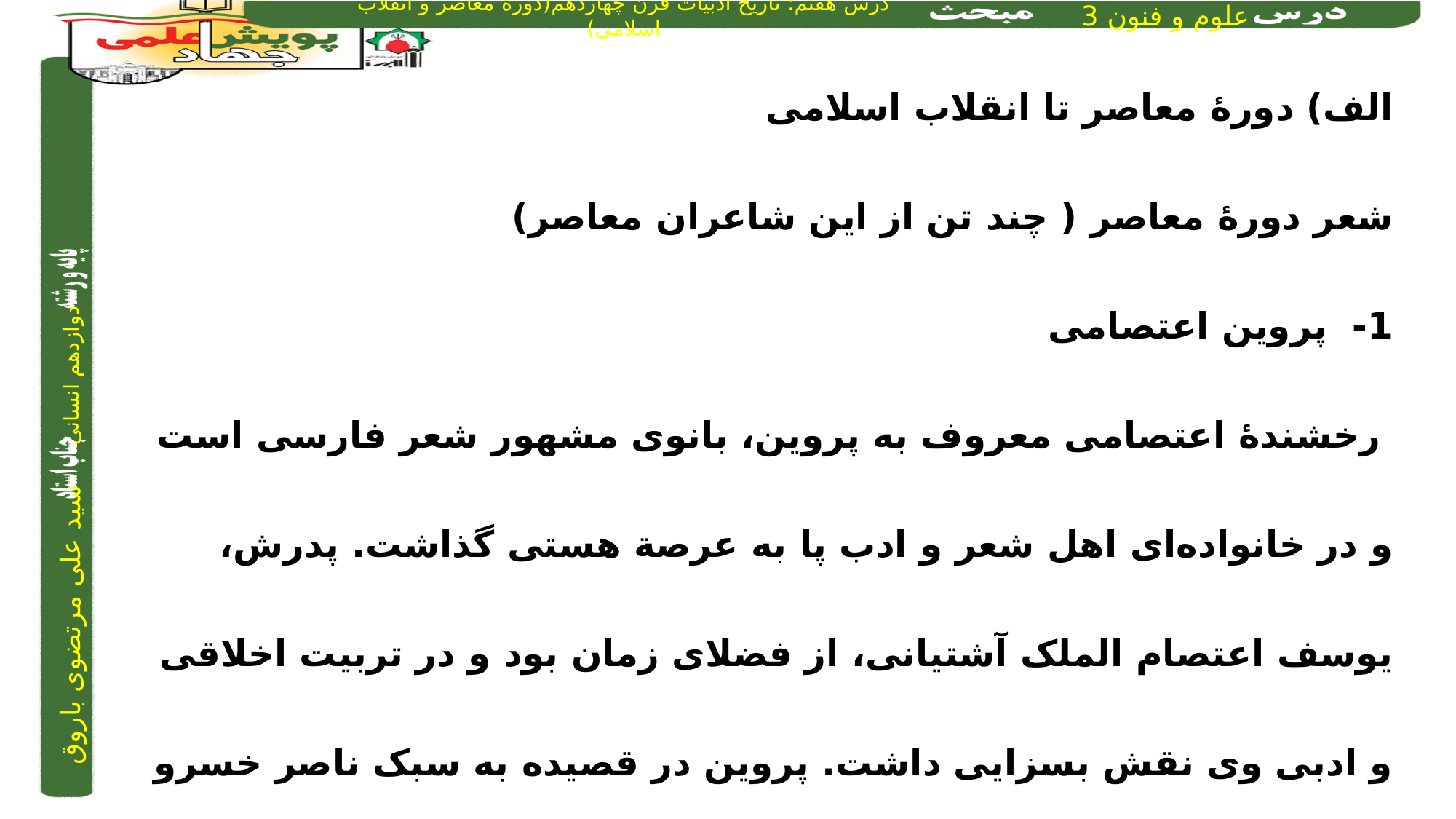

الف) دورۀ معاصر تا انقلاب اسلامی
شعر دورۀ معاصر ( چند تن از این شاعران معاصر)
1-  پروین اعتصامی
 رخشندۀ اعتصامی معروف به پروین، بانوی مشهور شعر فارسی است و در خانواده‌ای اهل شعر و ادب پا به عرصة هستی گذاشت. پدرش، یوسف اعتصام الملک آشتیانی، از فضلای زمان بود و در تربیت اخلاقی و ادبی وی نقش بسزایی داشت. پروین در قصیده به سبک ناصر خسرو به روانی و لطافت سعدی شعر می‌سراید.
 اوج سخن پروین در قطعات اوست که در آنها به شیو انوری و سنایی توجه دارد. برخی از اشعار او به صورت مناظره میان دو انسان، جاندار یا شیء است. آنچه شعر پروین را از دیگران متمایز میکند، شکل تصرف وی در مضامین و کیفیت ارائة آنهاست. او به همراه انعکاس اوضاع نامطلوب سیاسی ـ اجتماعی،
به مضامین اخلاقی و پند و اندرز نیز روی می‌آورد.